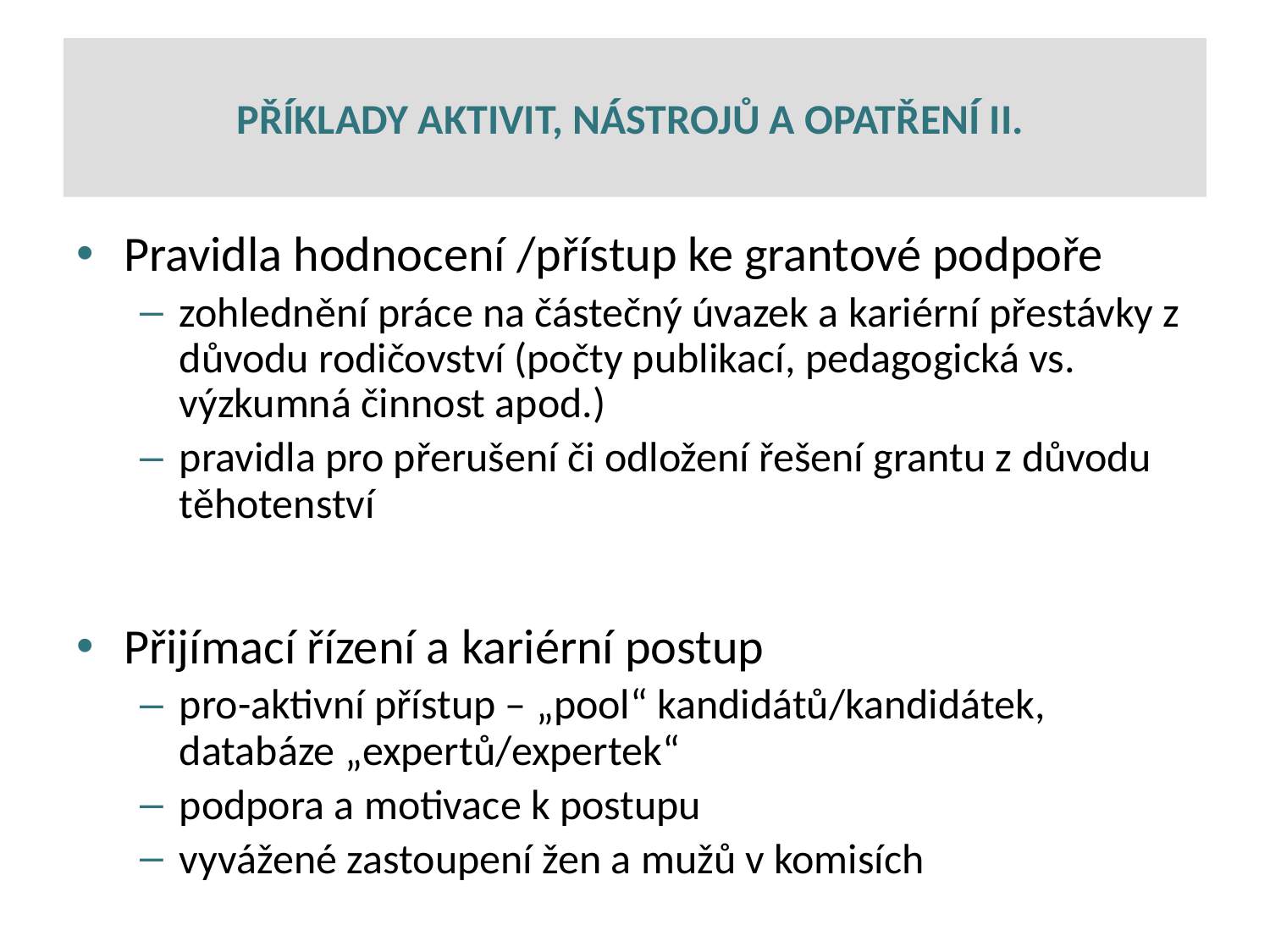

# PŘÍKLADY AKTIVIT, NÁSTROJŮ A OPATŘENÍ II.
Pravidla hodnocení /přístup ke grantové podpoře
zohlednění práce na částečný úvazek a kariérní přestávky z důvodu rodičovství (počty publikací, pedagogická vs. výzkumná činnost apod.)
pravidla pro přerušení či odložení řešení grantu z důvodu těhotenství

Přijímací řízení a kariérní postup
pro-aktivní přístup – „pool“ kandidátů/kandidátek, databáze „expertů/expertek“
podpora a motivace k postupu
vyvážené zastoupení žen a mužů v komisích